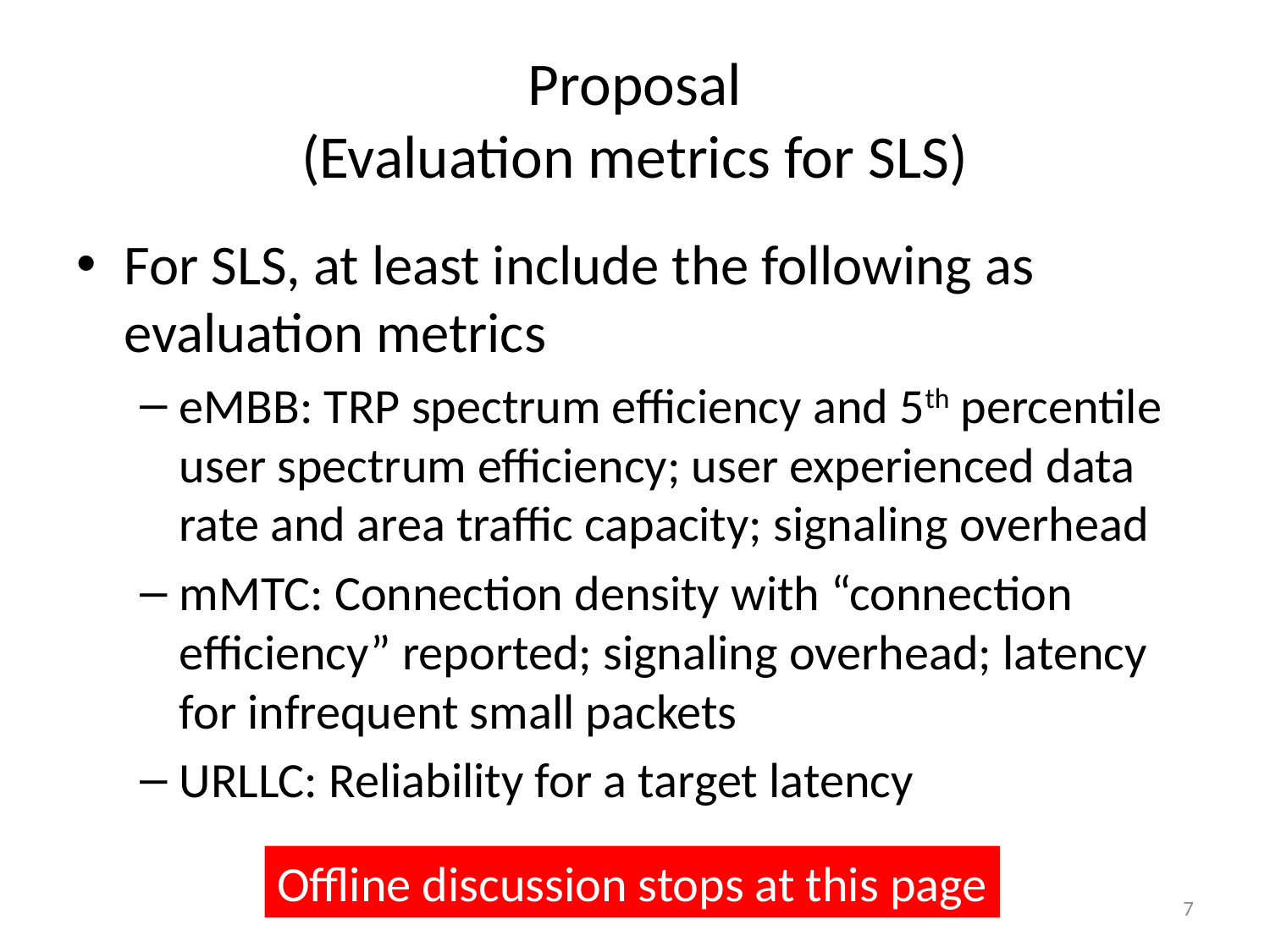

# Proposal (Evaluation metrics for SLS)
For SLS, at least include the following as evaluation metrics
eMBB: TRP spectrum efficiency and 5th percentile user spectrum efficiency; user experienced data rate and area traffic capacity; signaling overhead
mMTC: Connection density with “connection efficiency” reported; signaling overhead; latency for infrequent small packets
URLLC: Reliability for a target latency

Offline discussion stops at this page
7